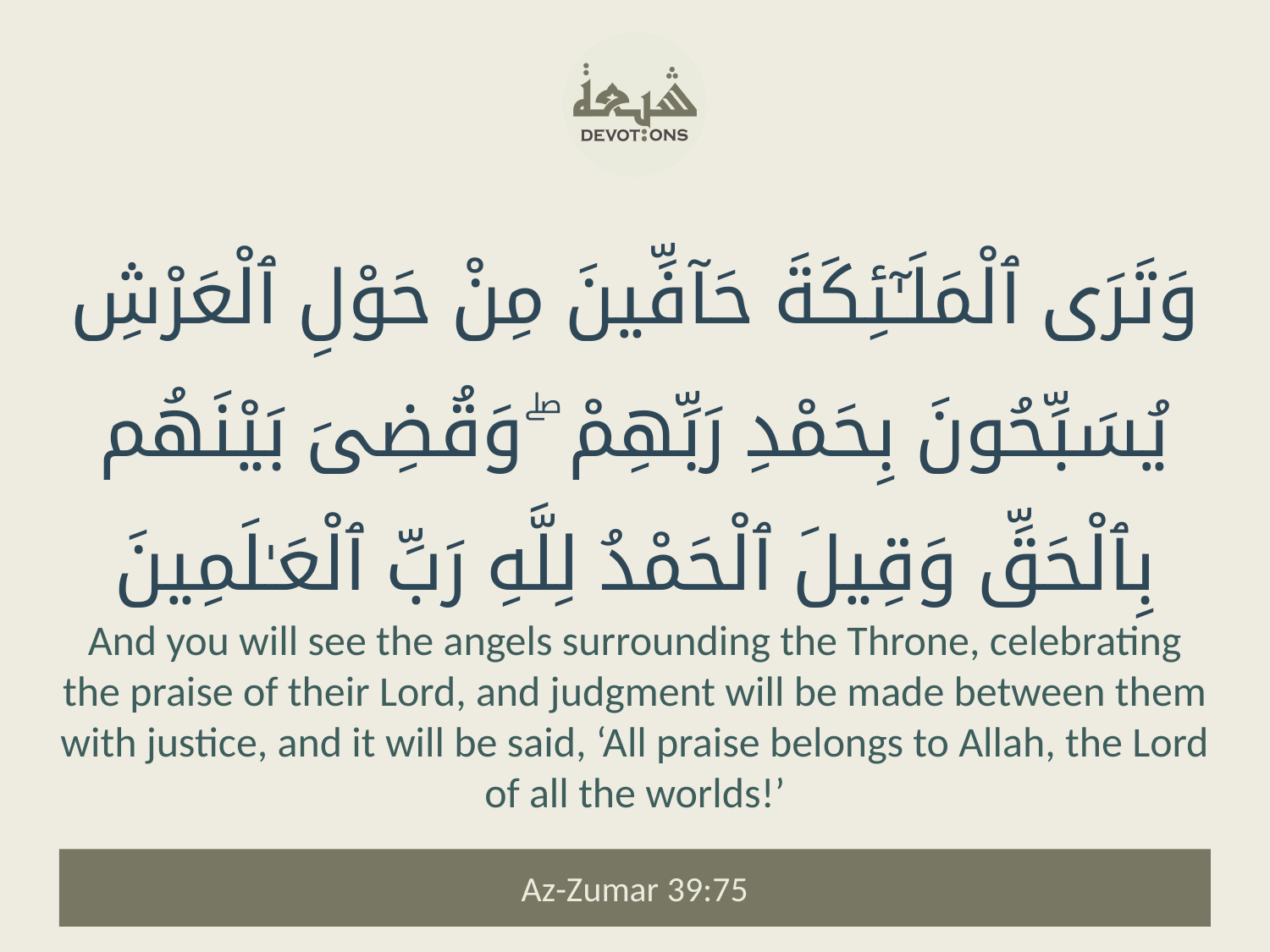

وَتَرَى ٱلْمَلَـٰٓئِكَةَ حَآفِّينَ مِنْ حَوْلِ ٱلْعَرْشِ يُسَبِّحُونَ بِحَمْدِ رَبِّهِمْ ۖ وَقُضِىَ بَيْنَهُم بِٱلْحَقِّ وَقِيلَ ٱلْحَمْدُ لِلَّهِ رَبِّ ٱلْعَـٰلَمِينَ
And you will see the angels surrounding the Throne, celebrating the praise of their Lord, and judgment will be made between them with justice, and it will be said, ‘All praise belongs to Allah, the Lord of all the worlds!’
Az-Zumar 39:75